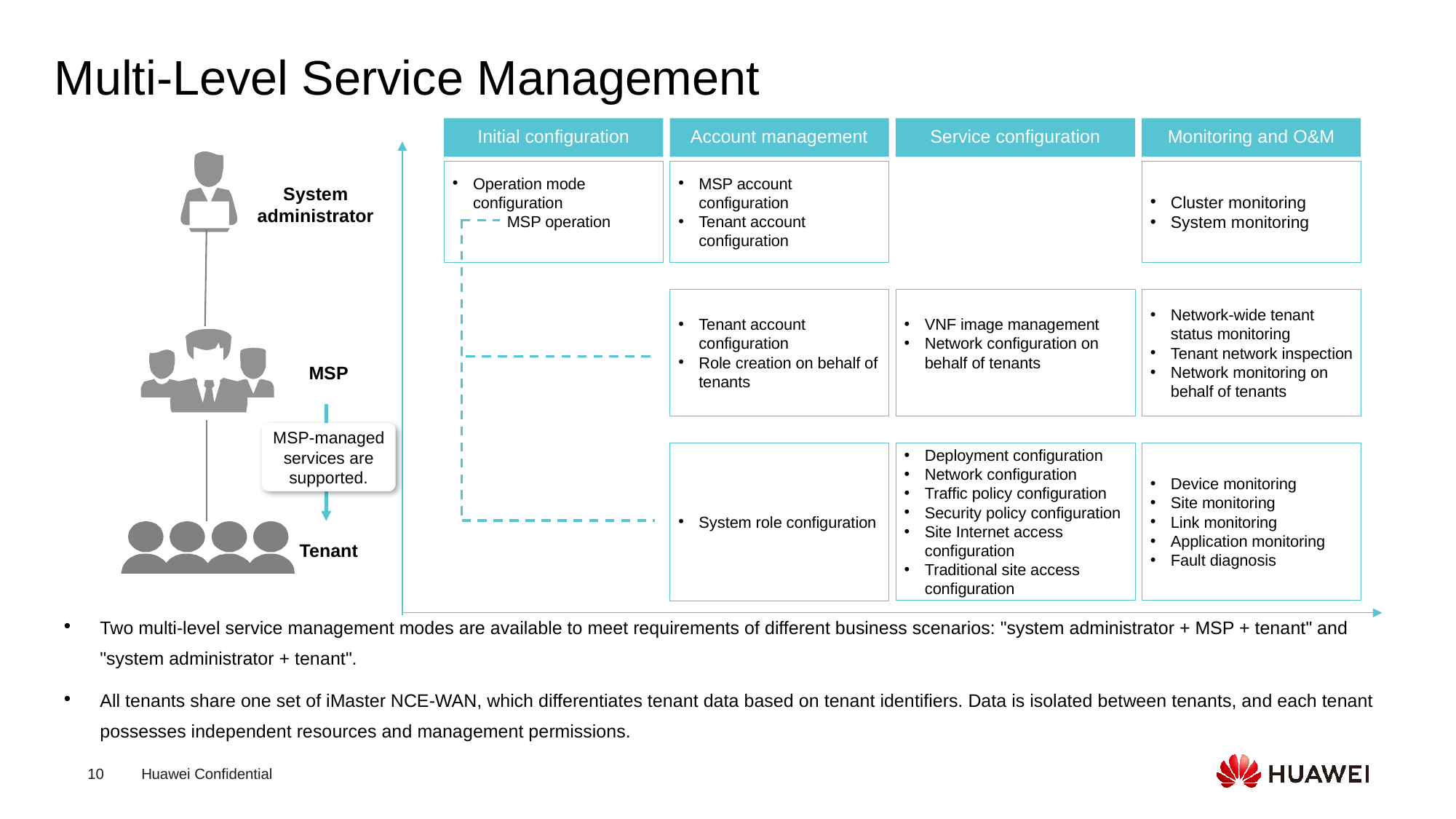

# Multi-Level Service Management
Initial configuration
Account management
Service configuration
Monitoring and O&M

Operation mode configuration
MSP operation

MSP account configuration
Tenant account configuration
Cluster monitoring
System monitoring
System administrator
Tenant account configuration
Role creation on behalf of tenants
VNF image management
Network configuration on behalf of tenants

Network-wide tenant status monitoring
Tenant network inspection
Network monitoring on behalf of tenants

MSP
MSP-managed services are supported.
Device monitoring
Site monitoring
Link monitoring
Application monitoring
Fault diagnosis
System role configuration
Deployment configuration
Network configuration
Traffic policy configuration
Security policy configuration
Site Internet access configuration
Traditional site access configuration

Tenant
Two multi-level service management modes are available to meet requirements of different business scenarios: "system administrator + MSP + tenant" and "system administrator + tenant".
All tenants share one set of iMaster NCE-WAN, which differentiates tenant data based on tenant identifiers. Data is isolated between tenants, and each tenant possesses independent resources and management permissions.